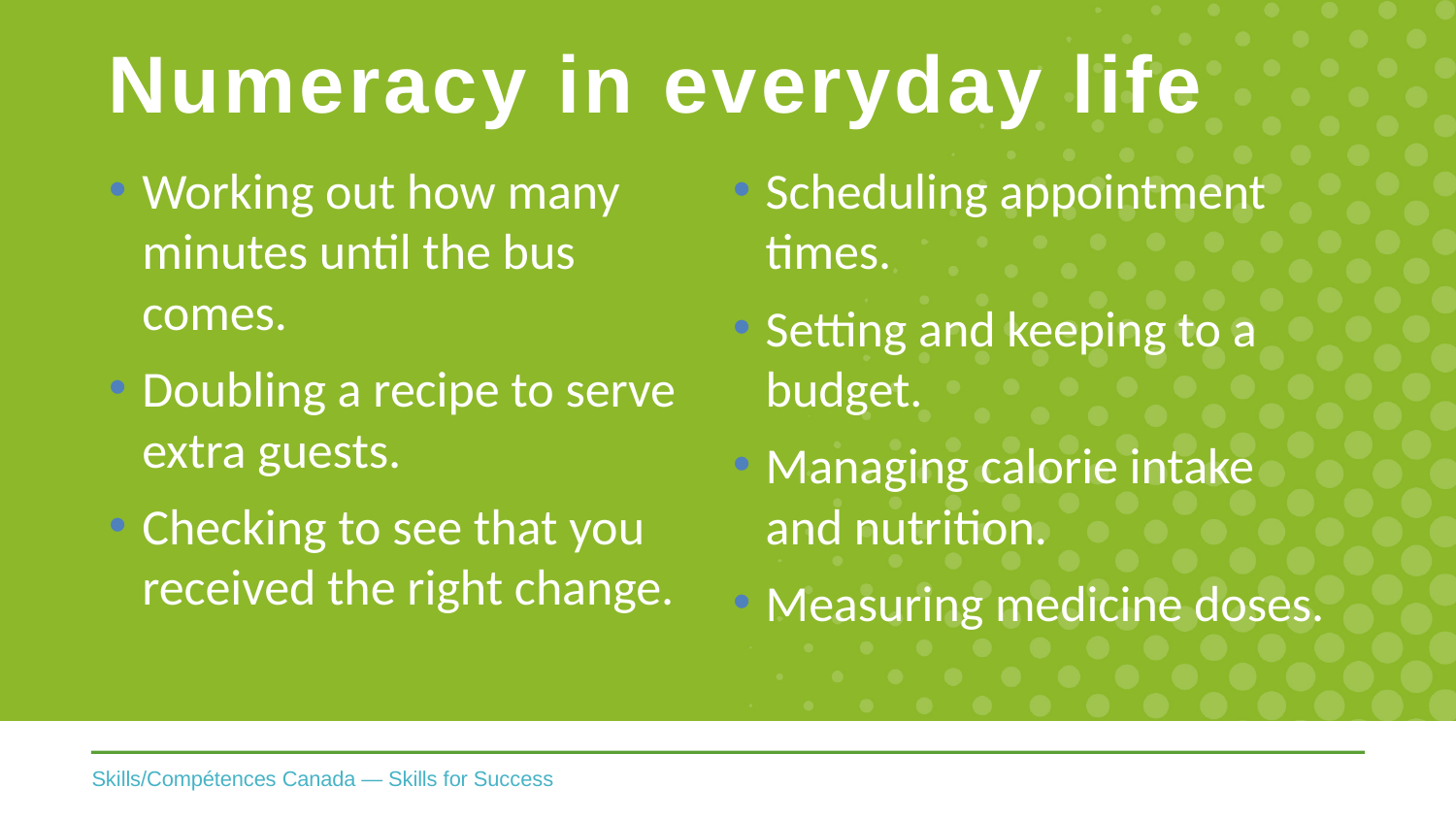

# Numeracy in everyday life
Working out how many minutes until the bus comes.
Doubling a recipe to serve extra guests.
Checking to see that you received the right change.
Scheduling appointment times.
Setting and keeping to a budget.
Managing calorie intake and nutrition.
Measuring medicine doses.